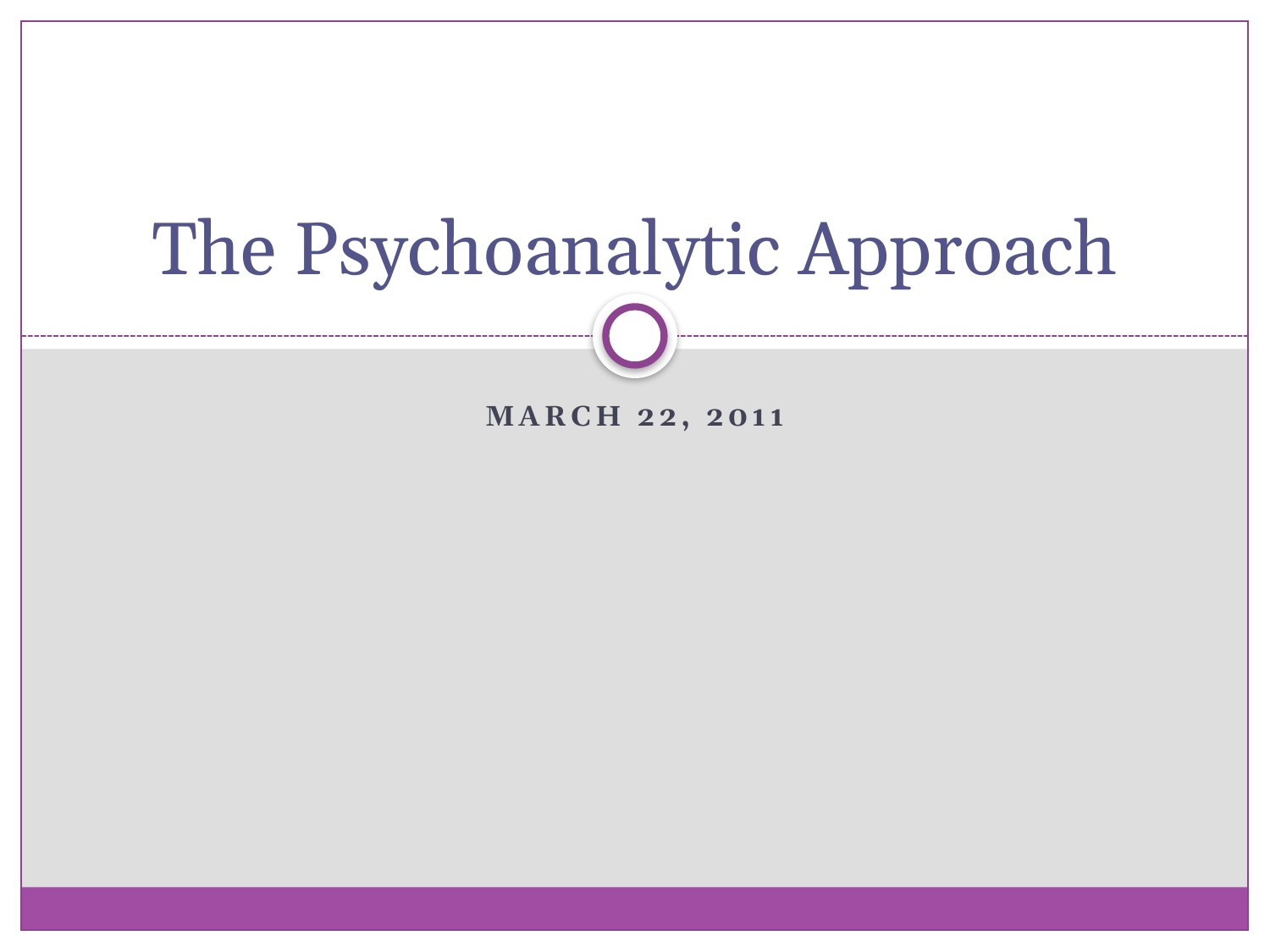

# The Psychoanalytic Approach
March 22, 2011